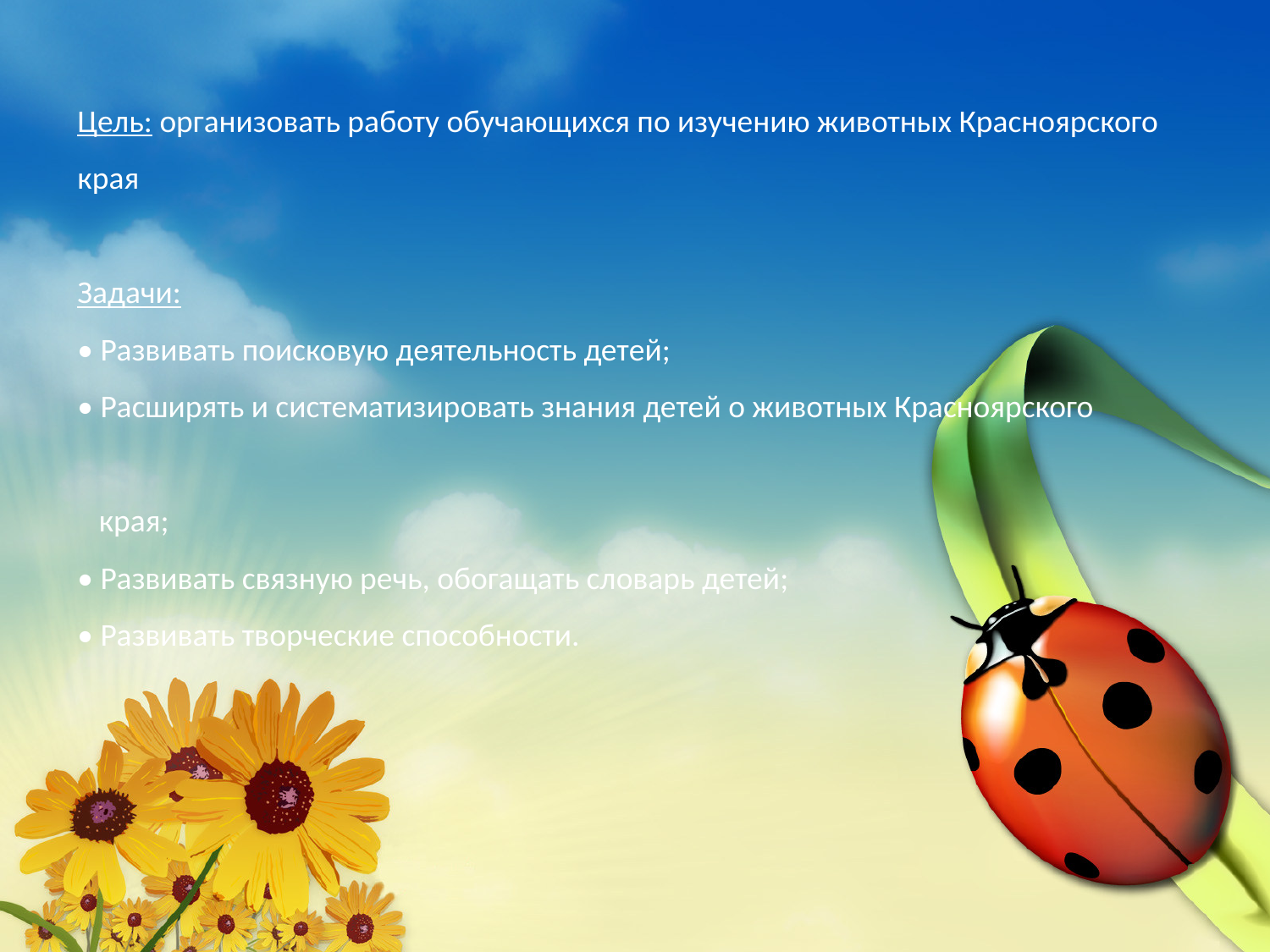

Цель: организовать работу обучающихся по изучению животных Красноярского края

Задачи:
• Развивать поисковую деятельность детей;
• Расширять и систематизировать знания детей о животных Красноярского
   края;
• Развивать связную речь, обогащать словарь детей;
• Развивать творческие способности.